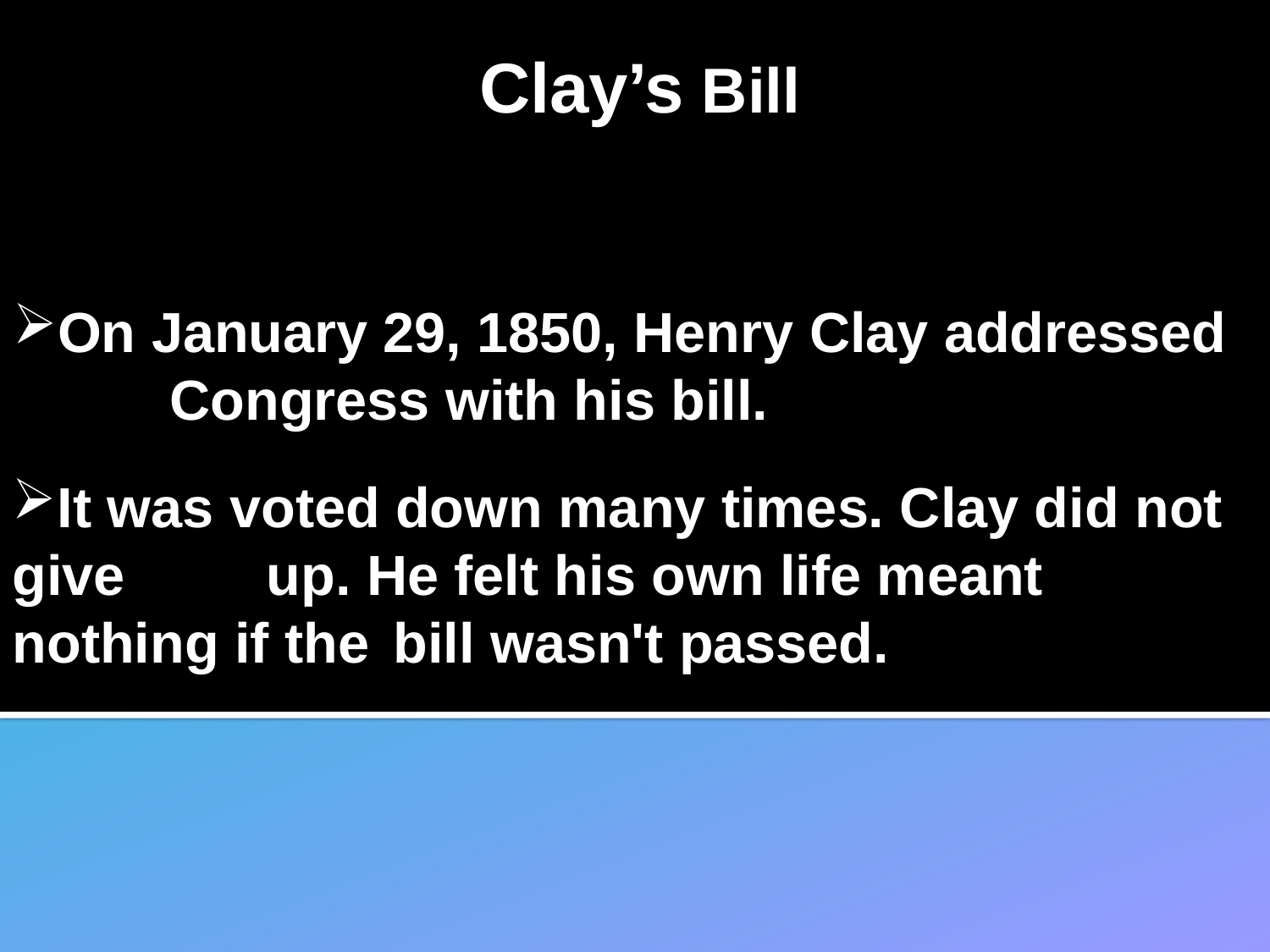

Clay’s Bill
# On January 29, 1850, Henry Clay addressed      	Congress with his bill.
It was voted down many times. Clay did not give 	up. He felt his own life meant nothing if the 	bill wasn't passed.